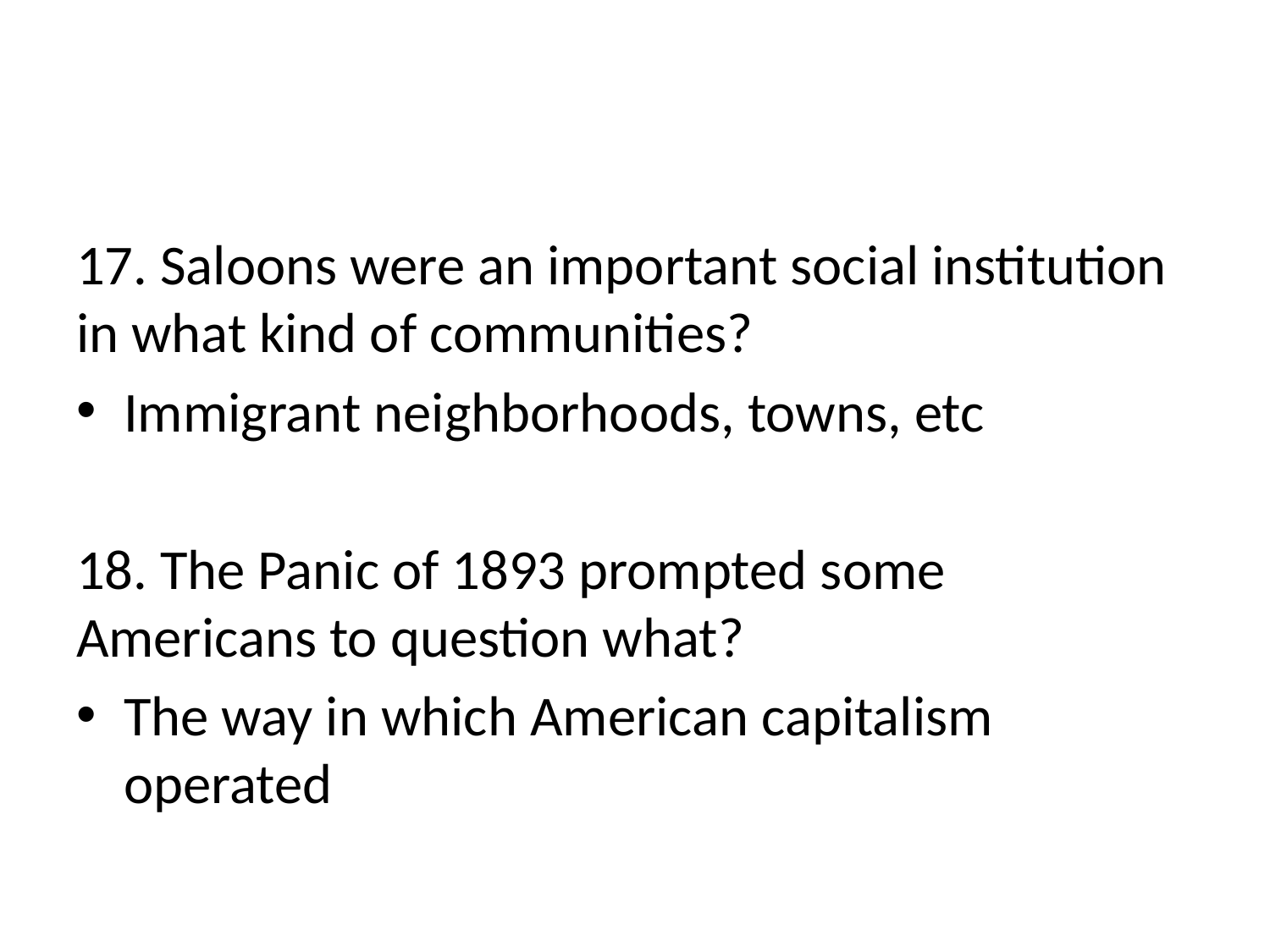

#
17. Saloons were an important social institution in what kind of communities?
Immigrant neighborhoods, towns, etc

18. The Panic of 1893 prompted some Americans to question what?
The way in which American capitalism operated